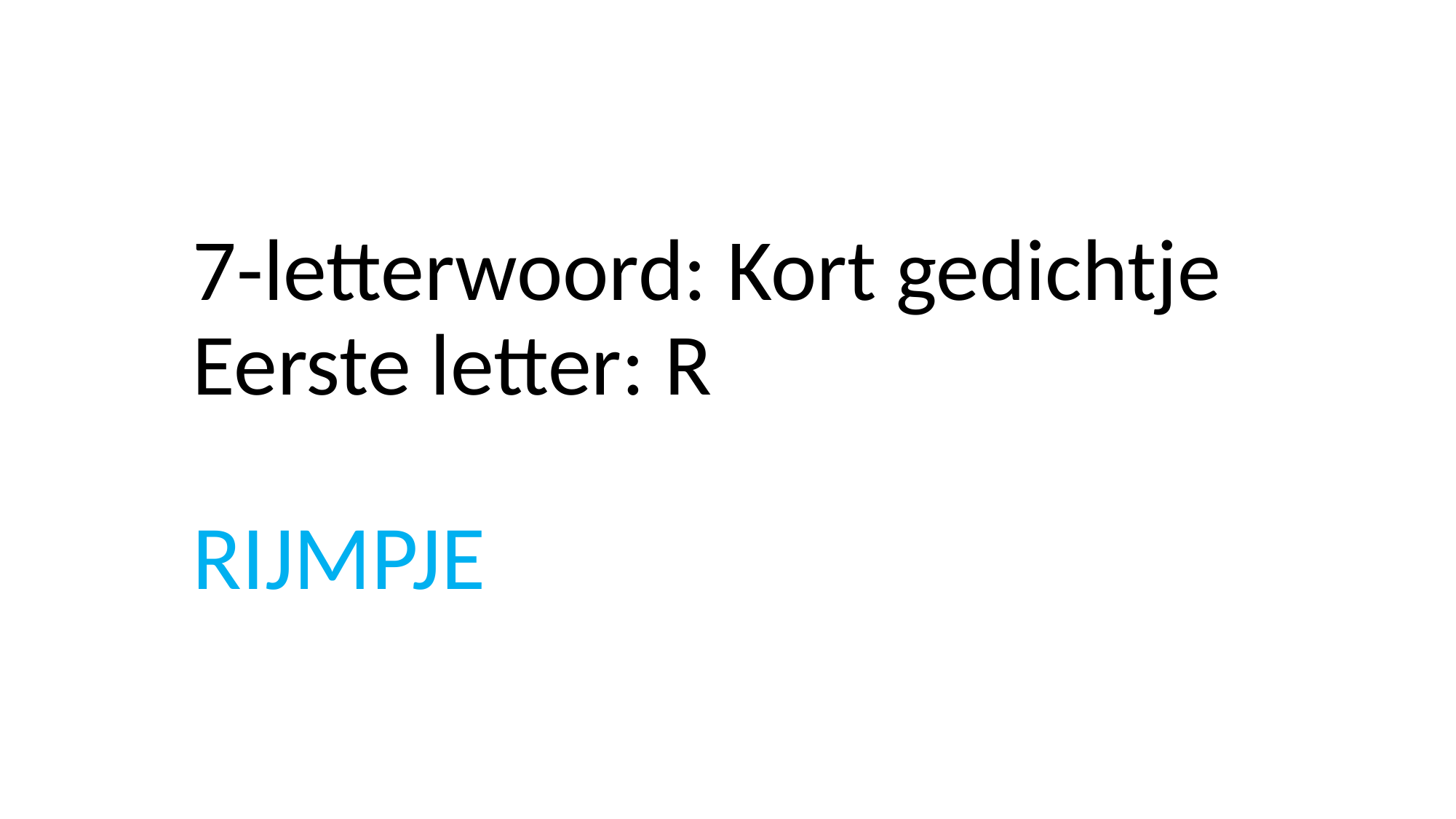

# 7-letterwoord: Kort gedichtje Eerste letter: R
RIJMPJE